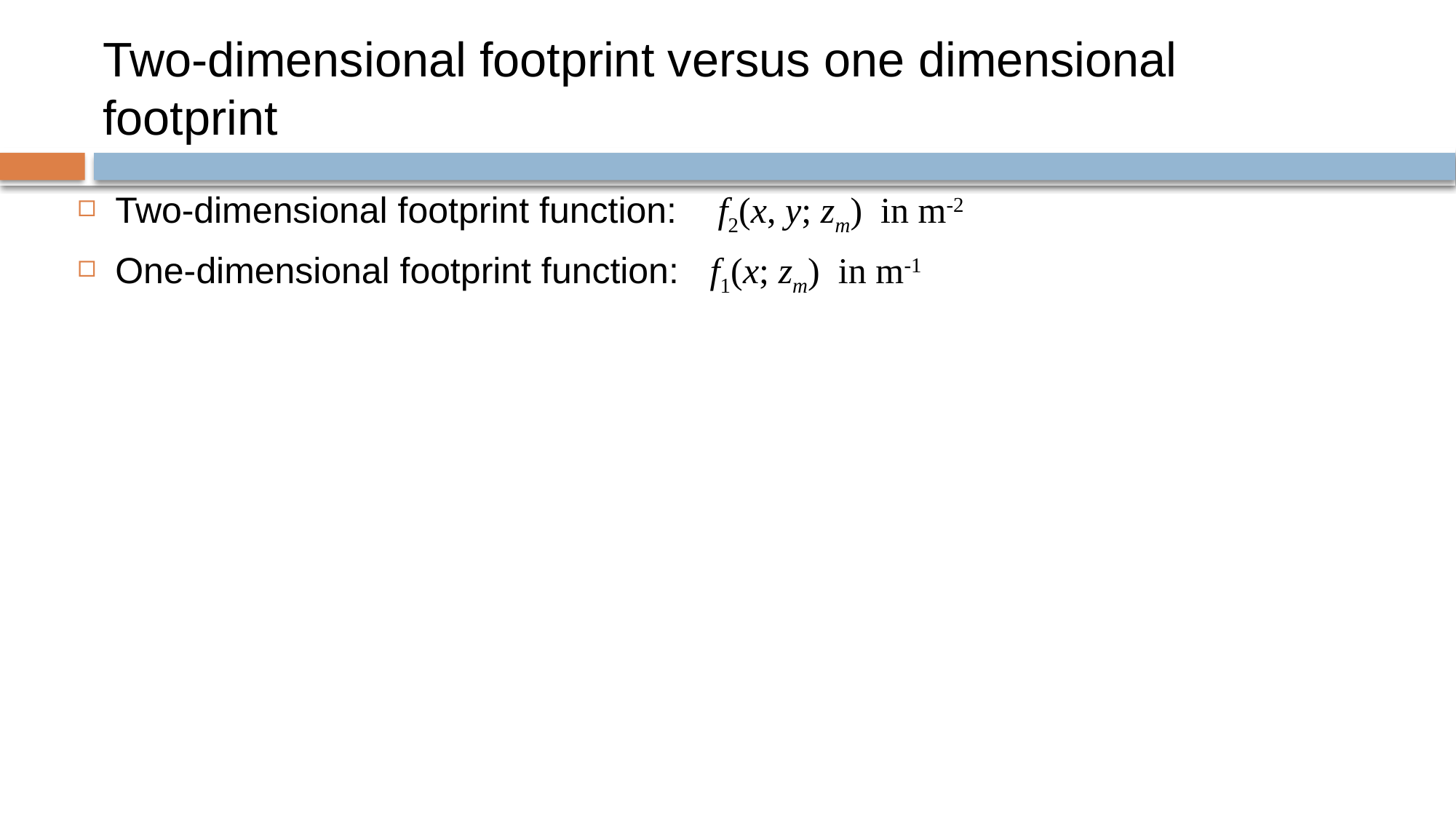

# Two-dimensional footprint versus one dimensional footprint
Two-dimensional footprint function:    f2(x, y; zm)  in m-2
One-dimensional footprint function:   f1(x; zm)  in m-1